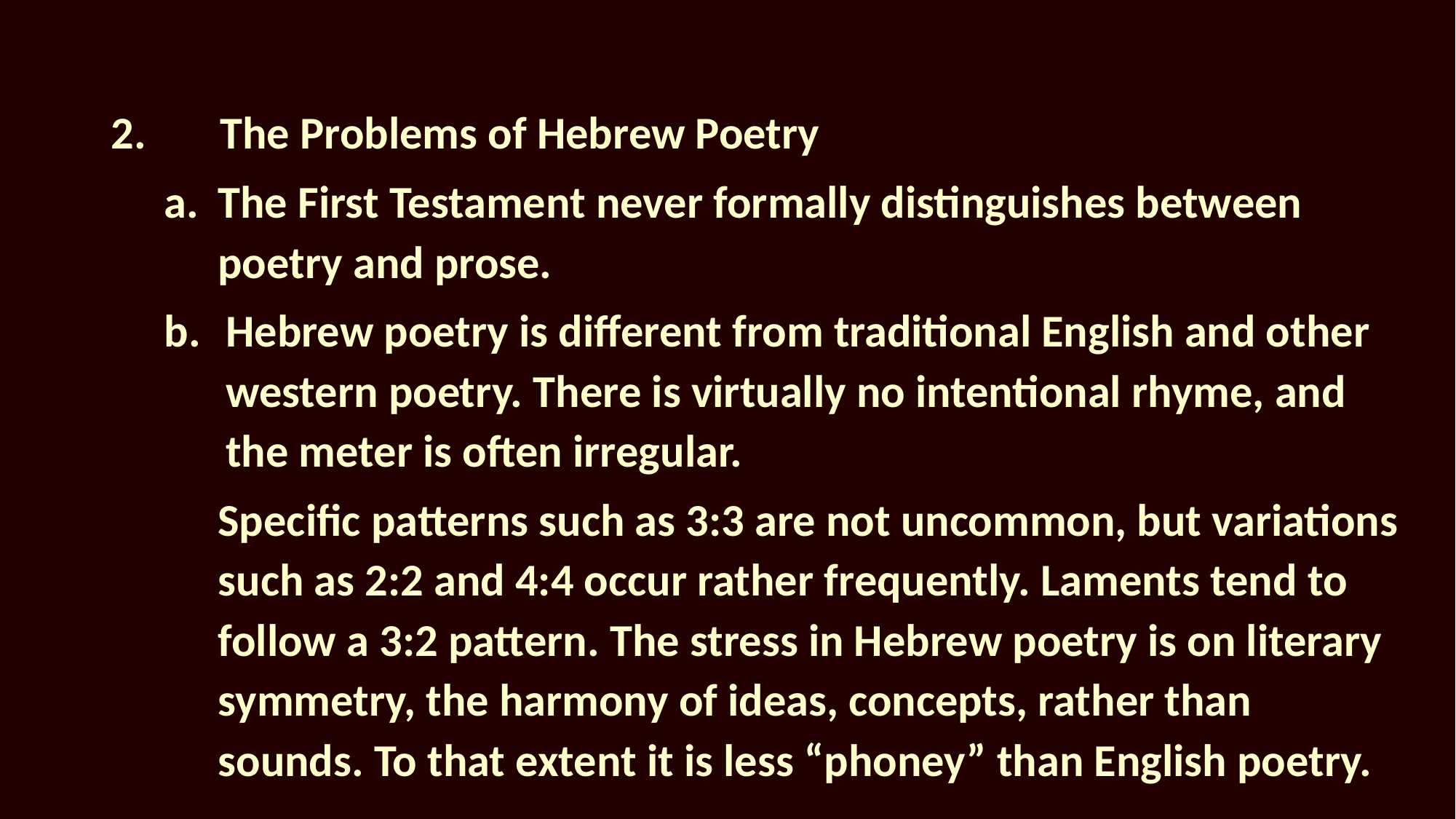

2.	The Problems of Hebrew Poetry
a.	The First Testament never formally distinguishes between poetry and prose.
Hebrew poetry is different from traditional English and other western poetry. There is virtually no intentional rhyme, and the meter is often irregular.
Specific patterns such as 3:3 are not uncommon, but variations such as 2:2 and 4:4 occur rather frequently. Laments tend to follow a 3:2 pattern. The stress in Hebrew poetry is on literary symmetry, the harmony of ideas, concepts, rather than sounds. To that extent it is less “phoney” than English poetry.